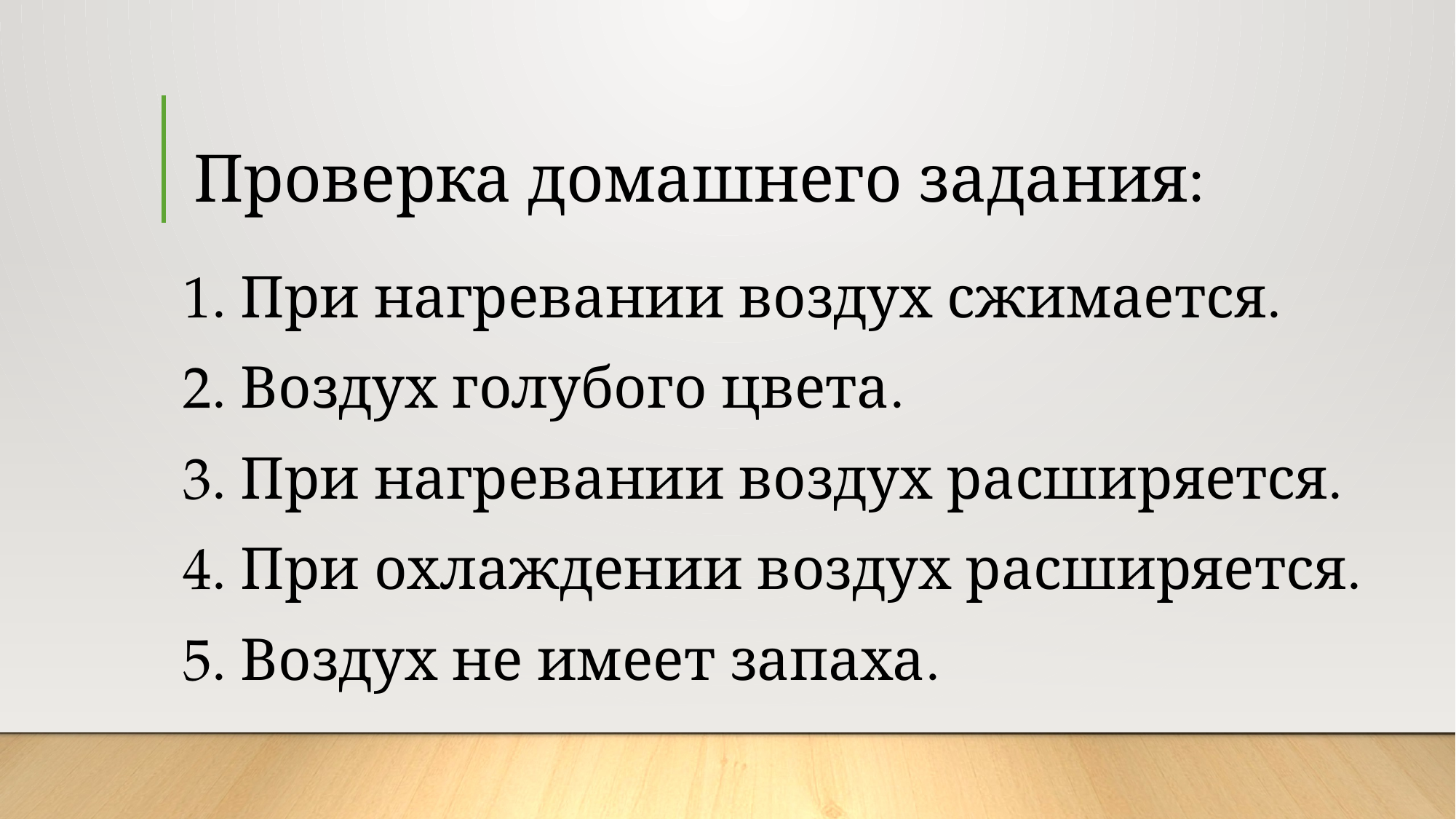

# Проверка домашнего задания:
1. При нагревании воздух сжимается.
2. Воздух голубого цвета.
3. При нагревании воздух расширяется.
4. При охлаждении воздух расширяется.
5. Воздух не имеет запаха.